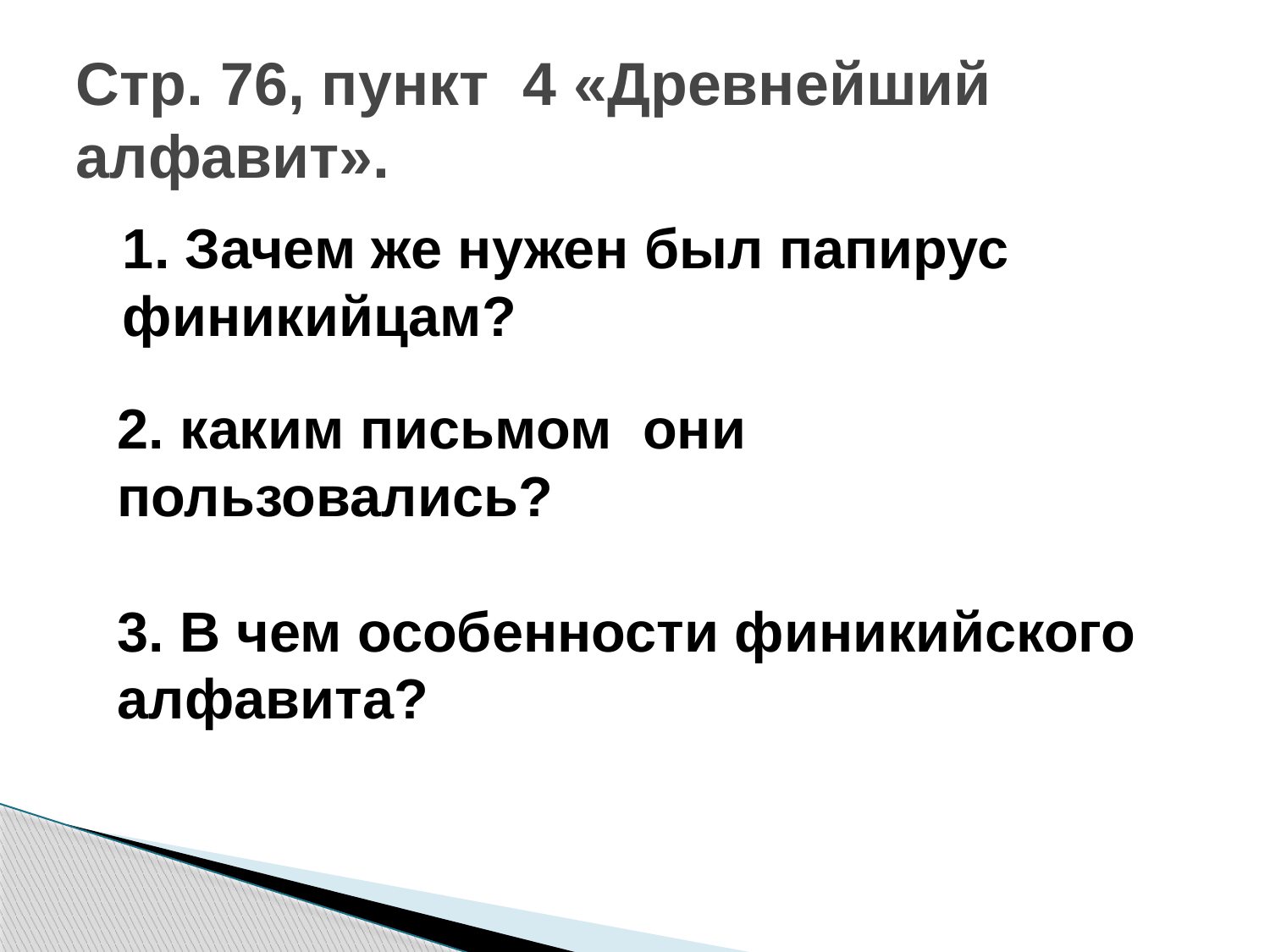

# Стр. 76, пункт  4 «Древнейший алфавит».
1. Зачем же нужен был папирус финикийцам?

2. каким письмом  они пользовались?

3. В чем особенности финикийского алфавита?